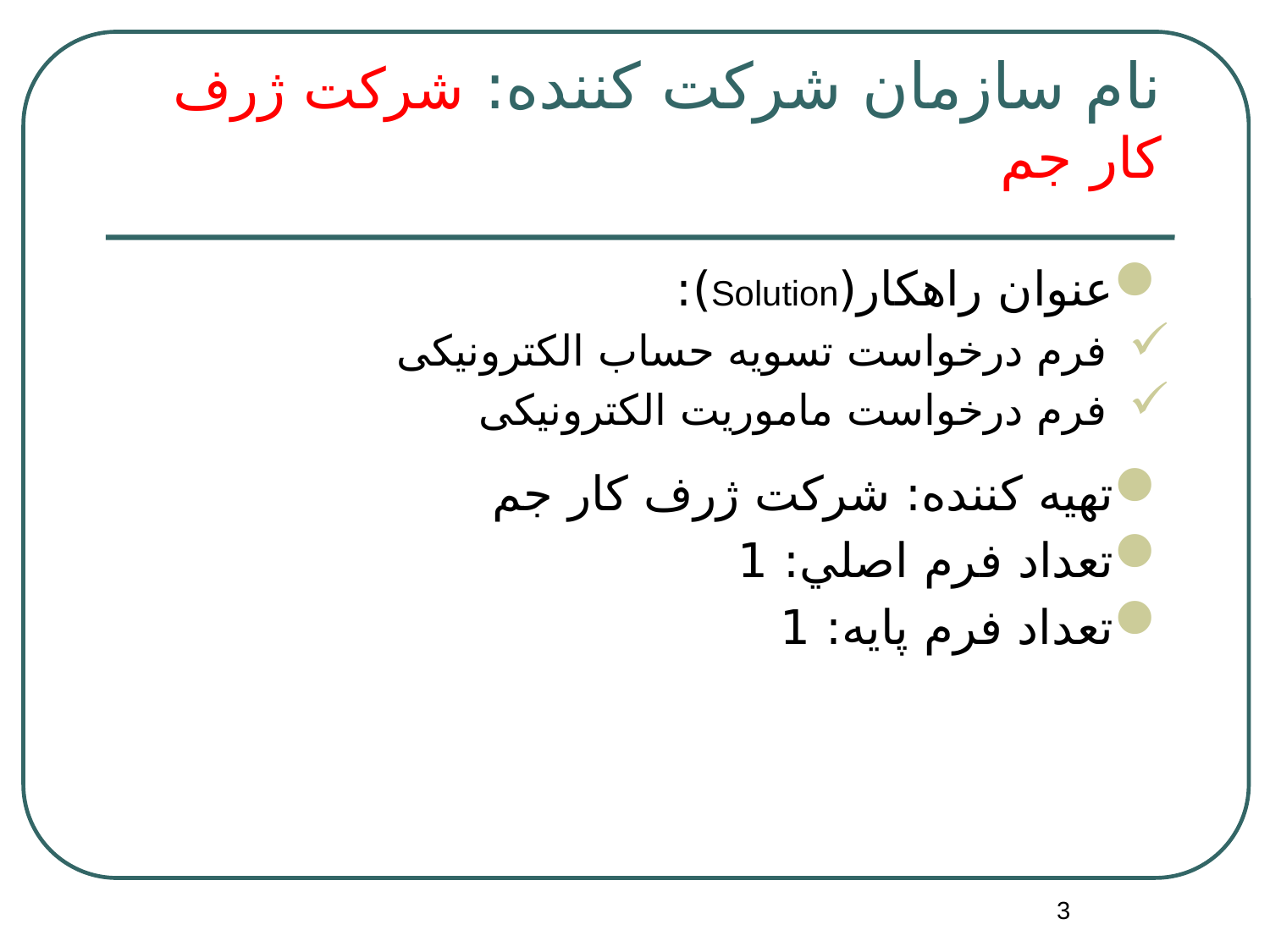

# نام سازمان شركت كننده: شرکت ژرف کار جم
عنوان راهكار(Solution):
فرم درخواست تسویه حساب الکترونیکی
فرم درخواست ماموریت الکترونیکی

تهيه كننده: شرکت ژرف کار جم
تعداد فرم اصلي: 1
تعداد فرم پايه: 1
3